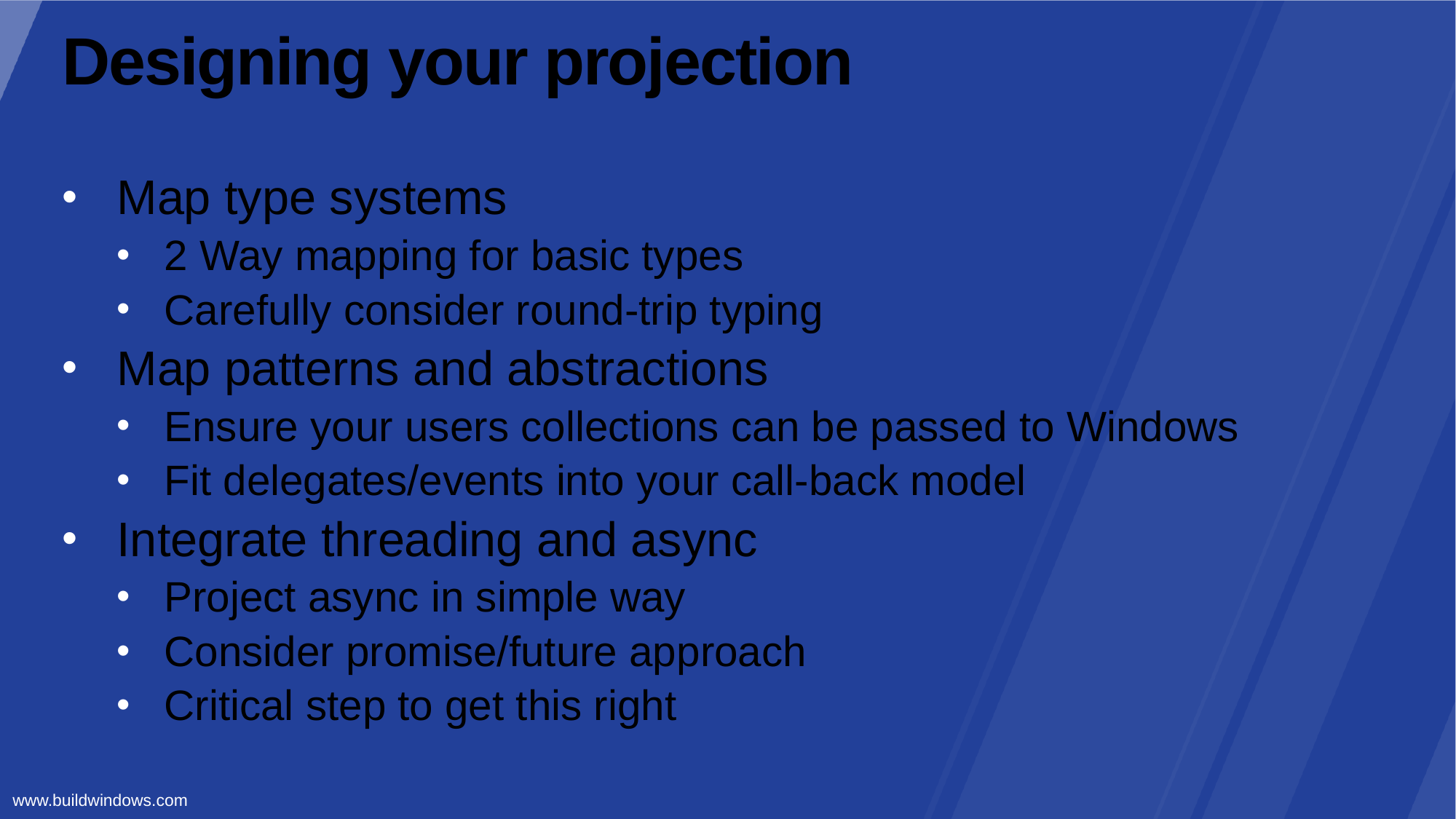

# Designing your projection
Map type systems
2 Way mapping for basic types
Carefully consider round-trip typing
Map patterns and abstractions
Ensure your users collections can be passed to Windows
Fit delegates/events into your call-back model
Integrate threading and async
Project async in simple way
Consider promise/future approach
Critical step to get this right